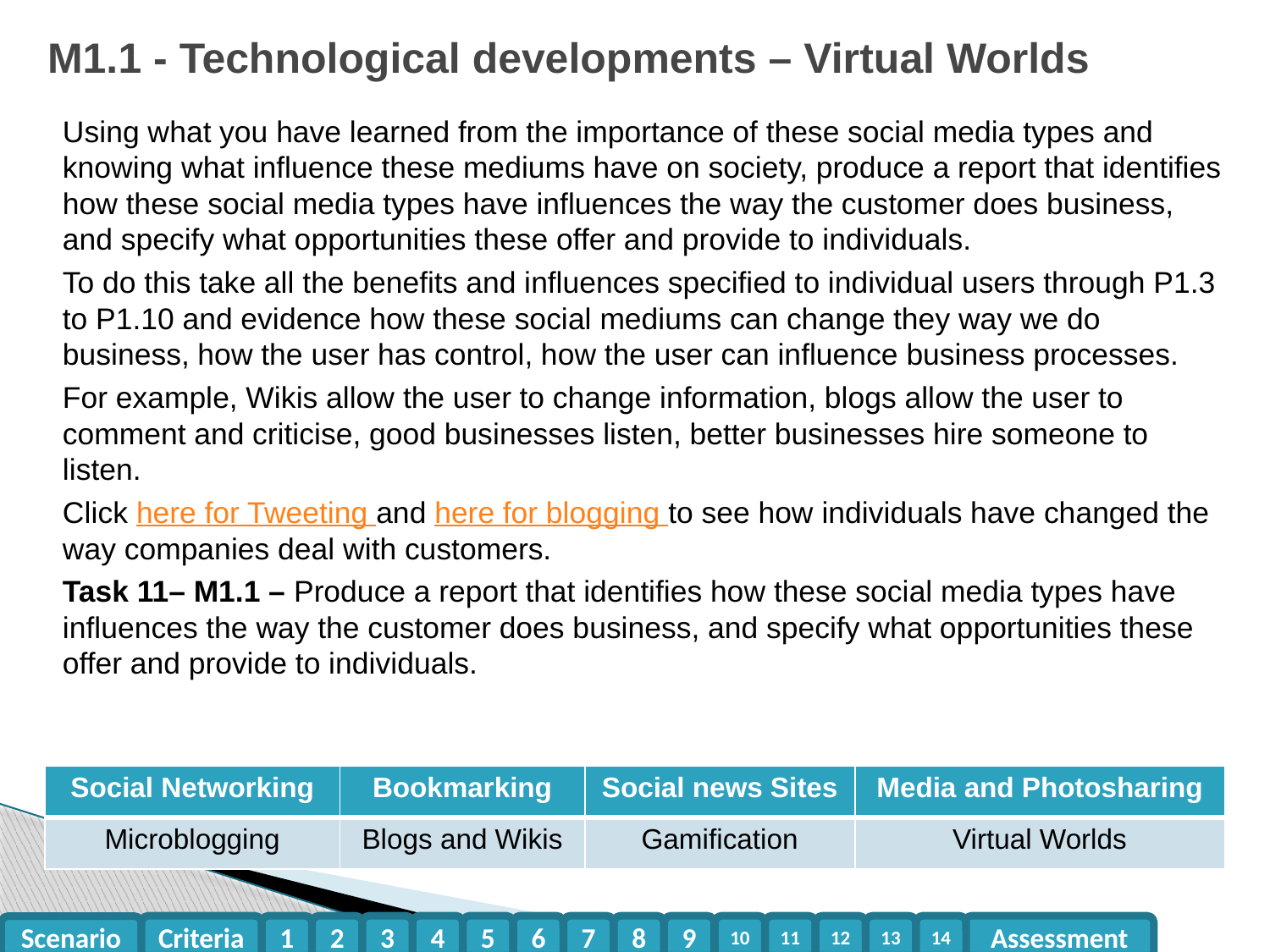

# M1.1 - Technological developments – Virtual Worlds
Using what you have learned from the importance of these social media types and knowing what influence these mediums have on society, produce a report that identifies how these social media types have influences the way the customer does business, and specify what opportunities these offer and provide to individuals.
To do this take all the benefits and influences specified to individual users through P1.3 to P1.10 and evidence how these social mediums can change they way we do business, how the user has control, how the user can influence business processes.
For example, Wikis allow the user to change information, blogs allow the user to comment and criticise, good businesses listen, better businesses hire someone to listen.
Click here for Tweeting and here for blogging to see how individuals have changed the way companies deal with customers.
Task 11– M1.1 – Produce a report that identifies how these social media types have influences the way the customer does business, and specify what opportunities these offer and provide to individuals.
| Social Networking | Bookmarking | Social news Sites | Media and Photosharing |
| --- | --- | --- | --- |
| Microblogging | Blogs and Wikis | Gamification | Virtual Worlds |